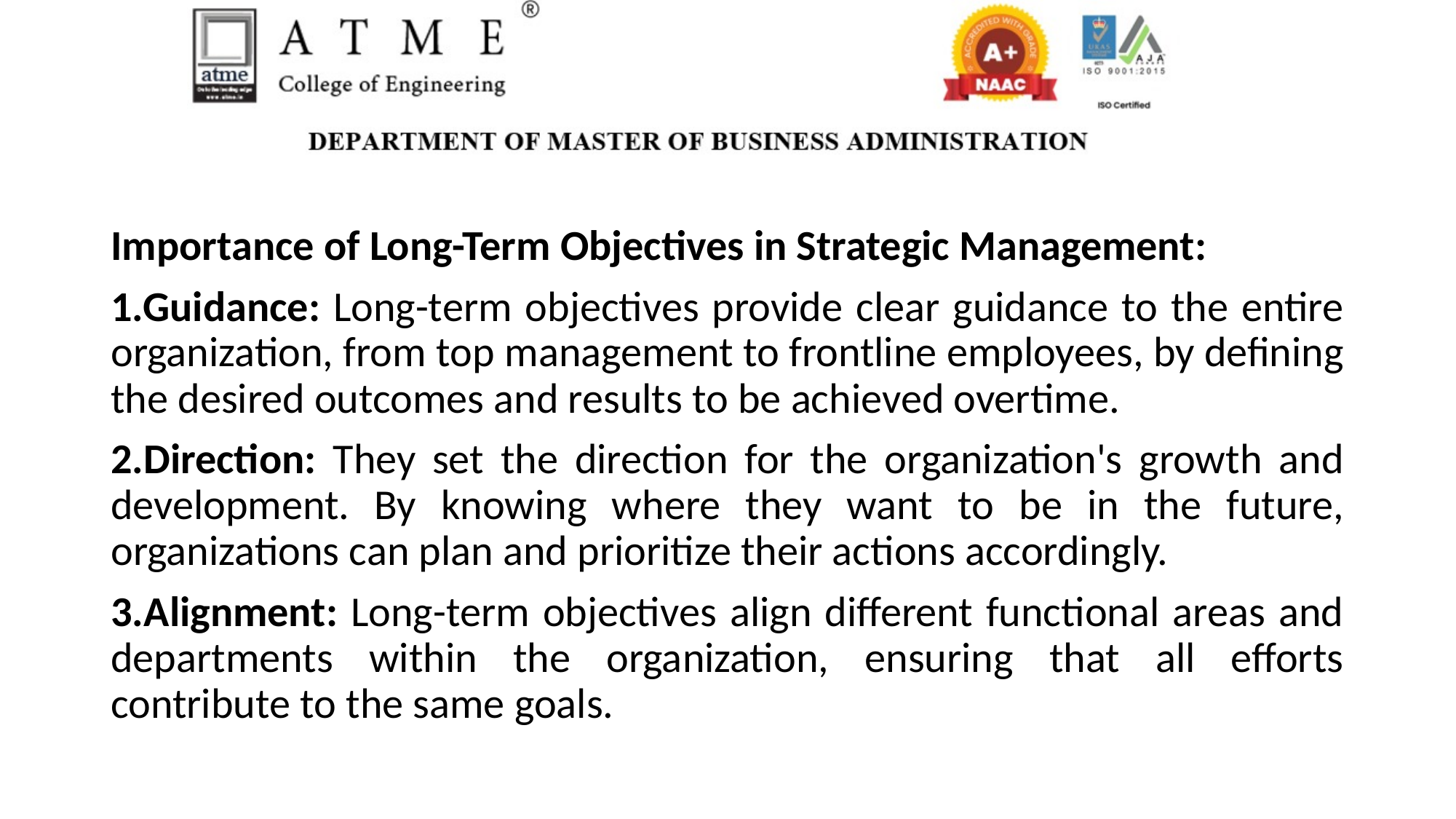

Importance of Long-Term Objectives in Strategic Management:
1.Guidance: Long-term objectives provide clear guidance to the entire organization, from top management to frontline employees, by defining the desired outcomes and results to be achieved overtime.
2.Direction: They set the direction for the organization's growth and development. By knowing where they want to be in the future, organizations can plan and prioritize their actions accordingly.
3.Alignment: Long-term objectives align different functional areas and departments within the organization, ensuring that all efforts contribute to the same goals.